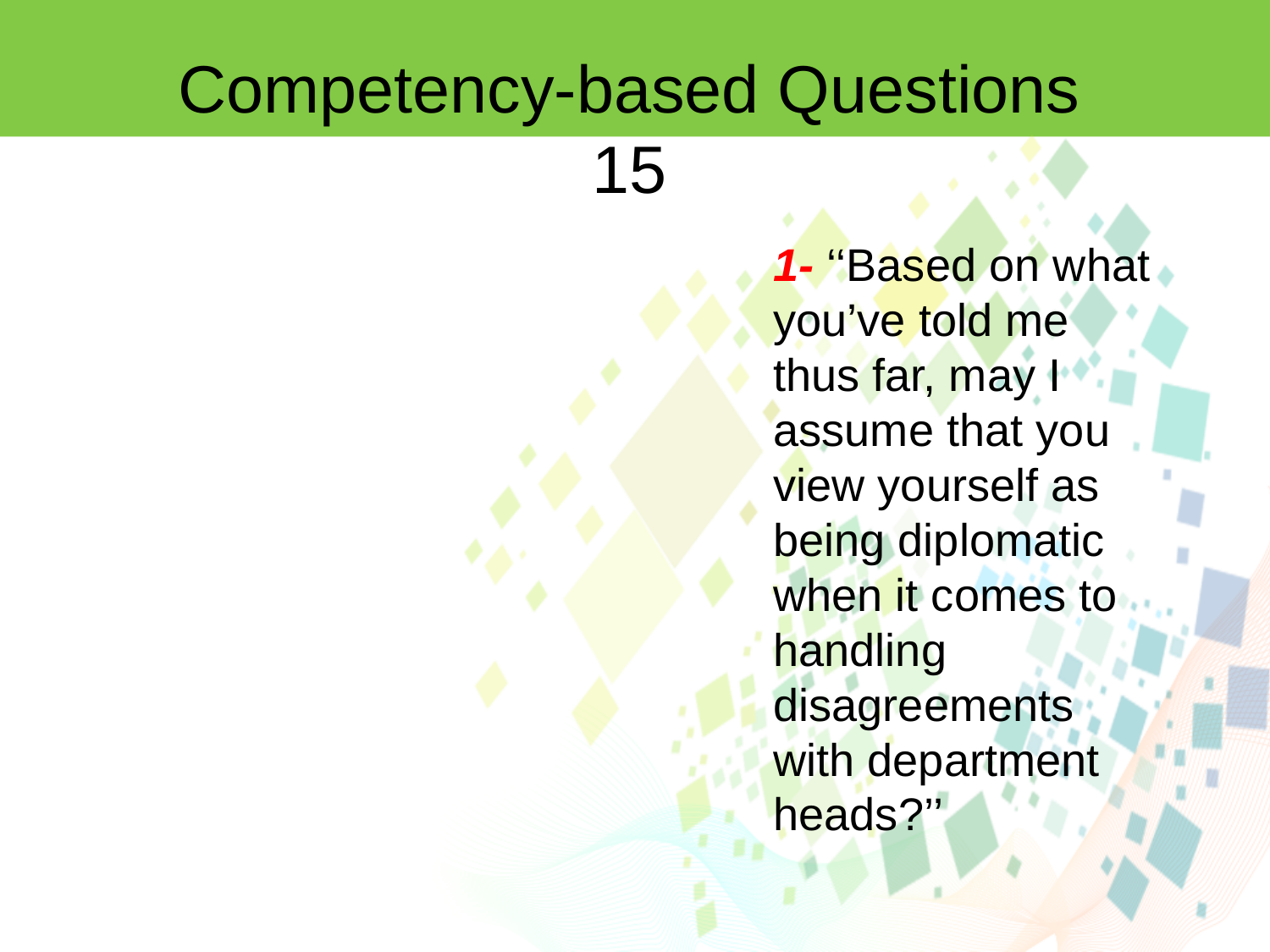

Competency-based Questions 15
1- ‘‘Based on what you’ve told me thus far, may I assume that you view yourself as
being diplomatic when it comes to handling disagreements with department heads?’’